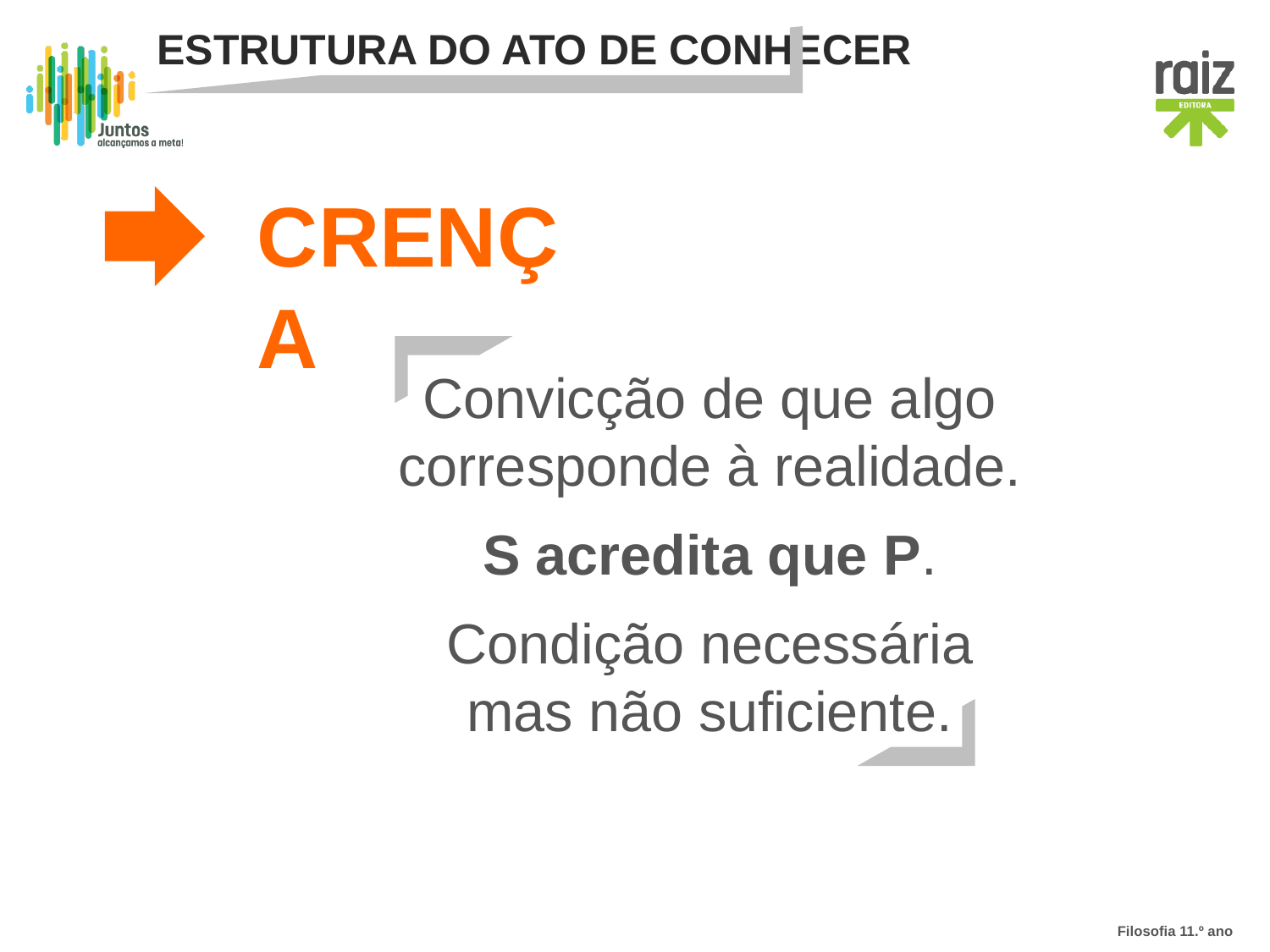

Estrutura do ato de conhecer

Crença

Convicção de que algo
corresponde à realidade.
S acredita que P.
Condição necessária
mas não suficiente.